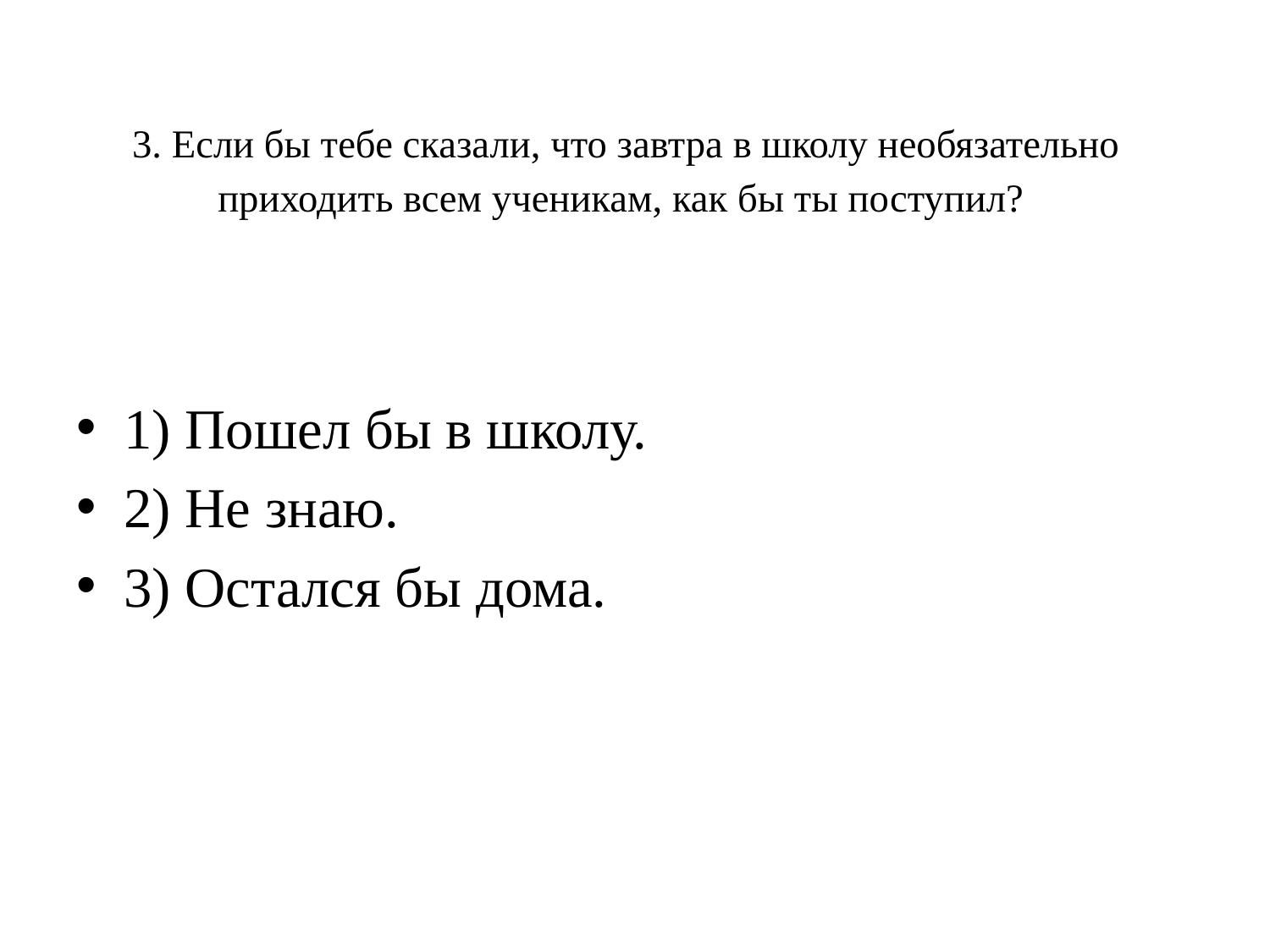

# 3. Если бы тебе сказали, что завтра в школу необязательно приходить всем ученикам, как бы ты поступил?
1) Пошел бы в школу.
2) Не знаю.
3) Остался бы дома.